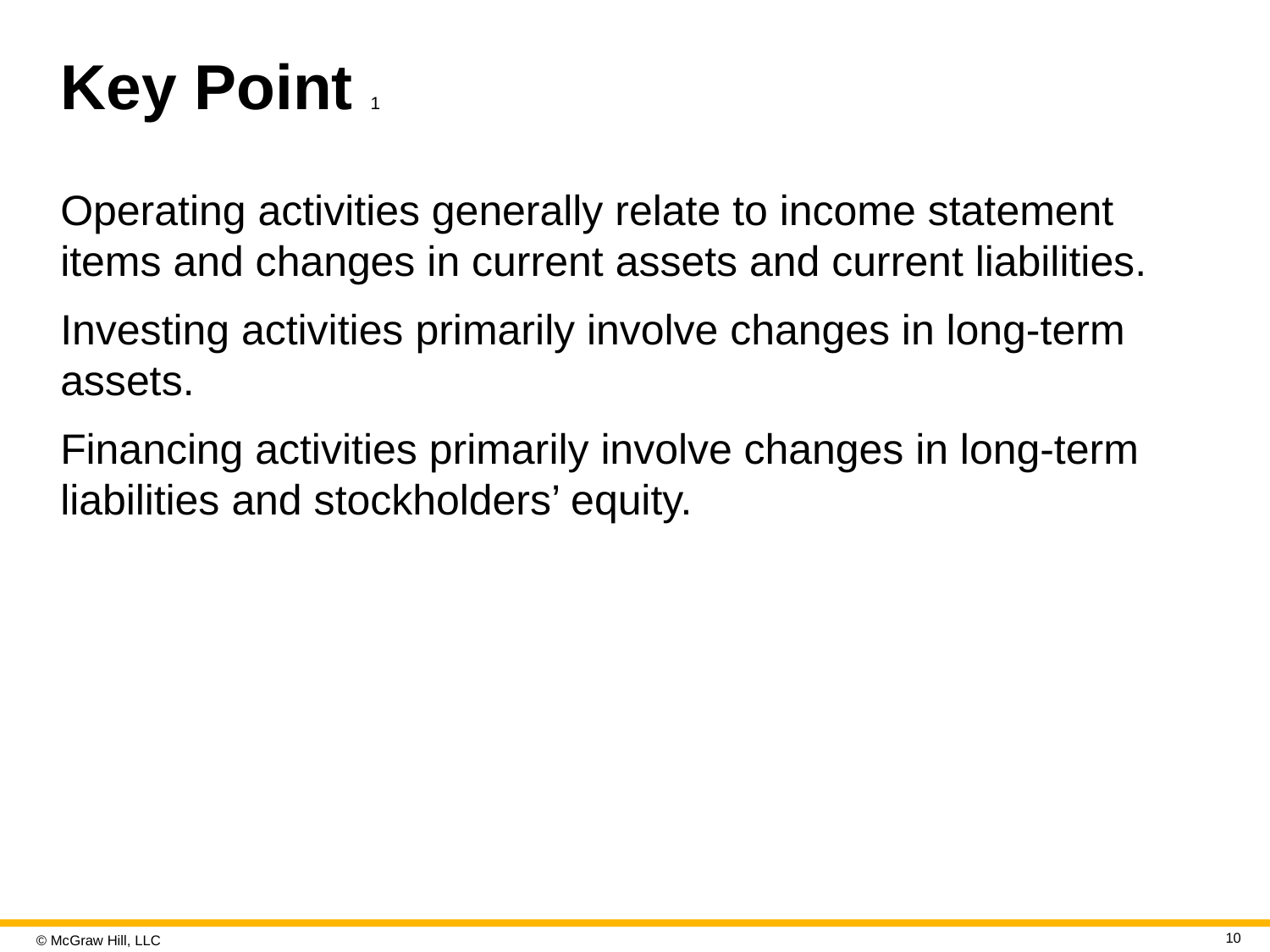

# Key Point 1
Operating activities generally relate to income statement items and changes in current assets and current liabilities.
Investing activities primarily involve changes in long-term assets.
Financing activities primarily involve changes in long-term liabilities and stockholders’ equity.
10